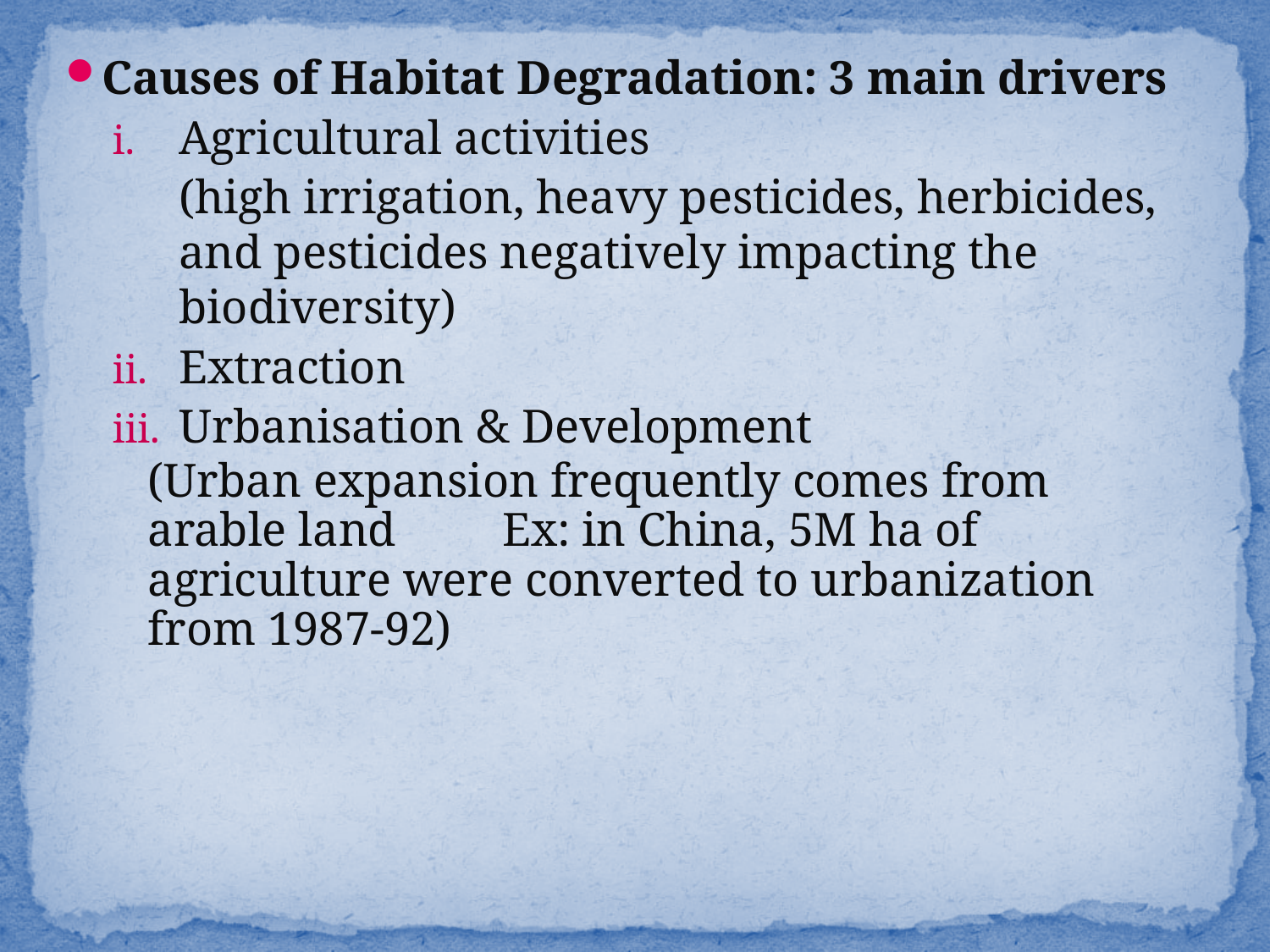

Causes of Habitat Degradation: 3 main drivers
Agricultural activities
	(high irrigation, heavy pesticides, herbicides, and pesticides negatively impacting the biodiversity)
Extraction
Urbanisation & Development
		(Urban expansion frequently comes from arable land    	Ex: in China, 5M ha of agriculture were converted to urbanization from 1987-92)